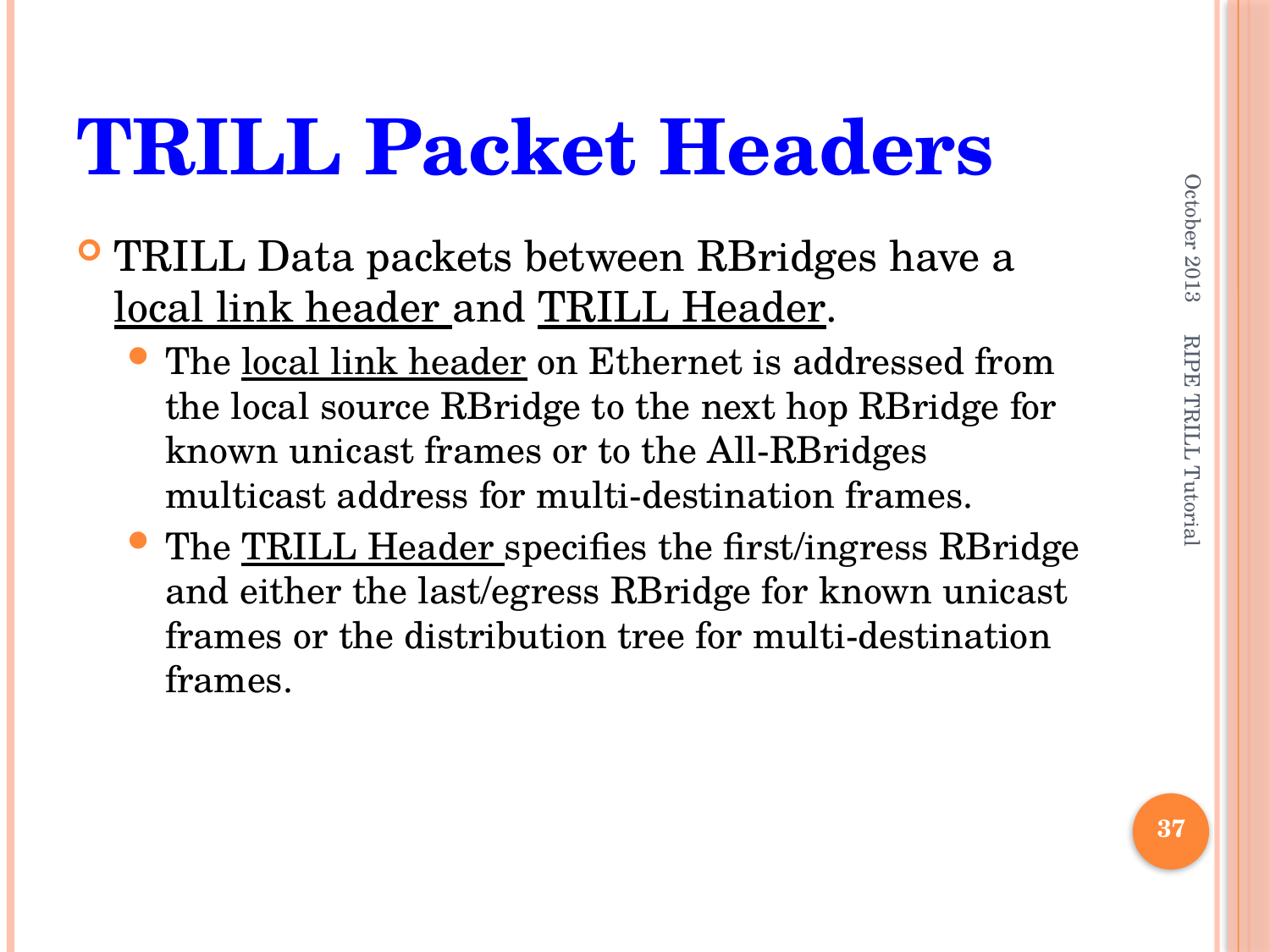

# TRILL Packet Headers
October 2013
TRILL Data packets between RBridges have a local link header and TRILL Header.
The local link header on Ethernet is addressed from the local source RBridge to the next hop RBridge for known unicast frames or to the All-RBridges multicast address for multi-destination frames.
The TRILL Header specifies the first/ingress RBridge and either the last/egress RBridge for known unicast frames or the distribution tree for multi-destination frames.
RIPE TRILL Tutorial
37